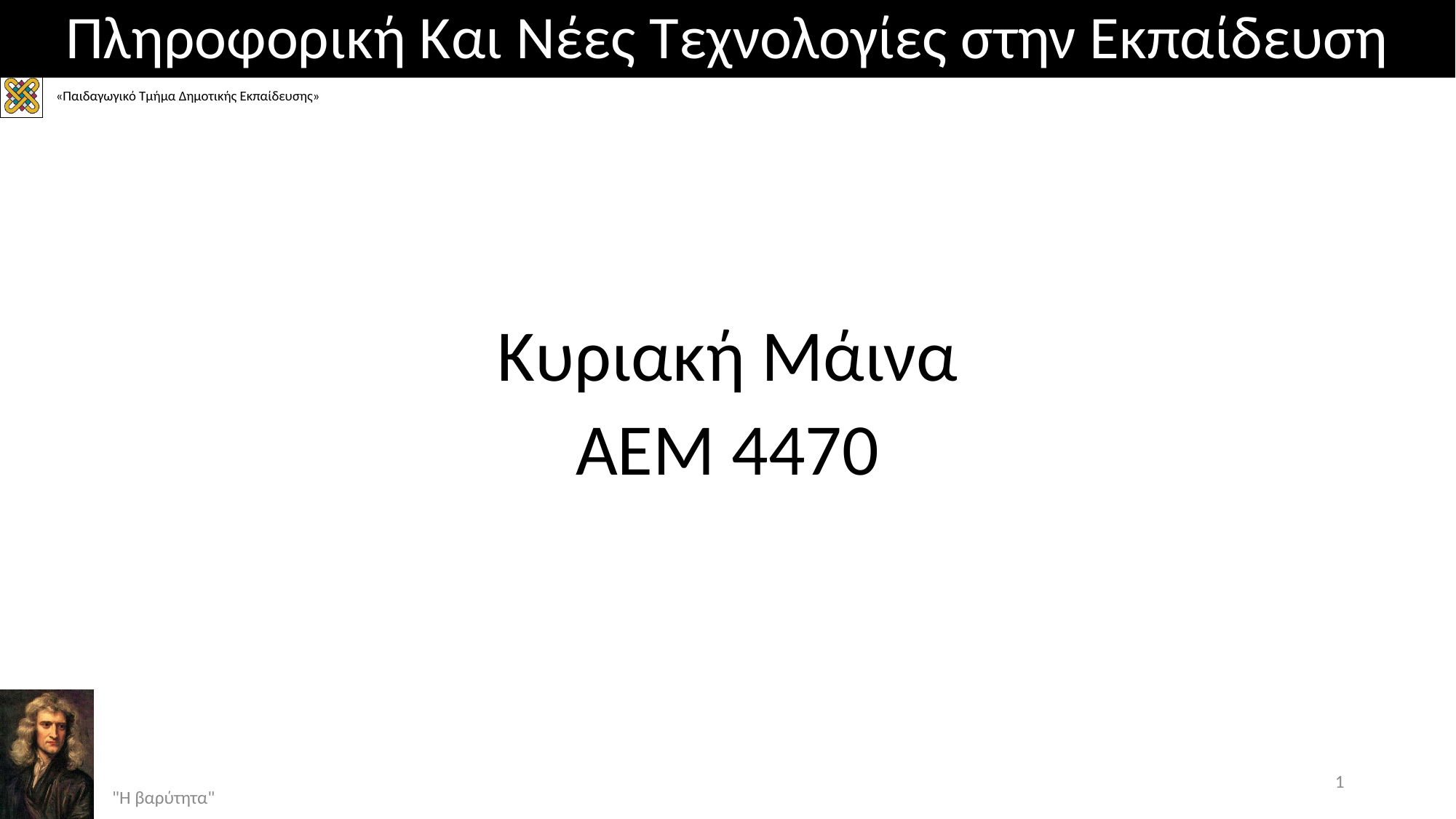

# Πληροφορική Και Νέες Τεχνολογίες στην Εκπαίδευση
Κυριακή Μάινα
ΑΕΜ 4470
1
"Η βαρύτητα"